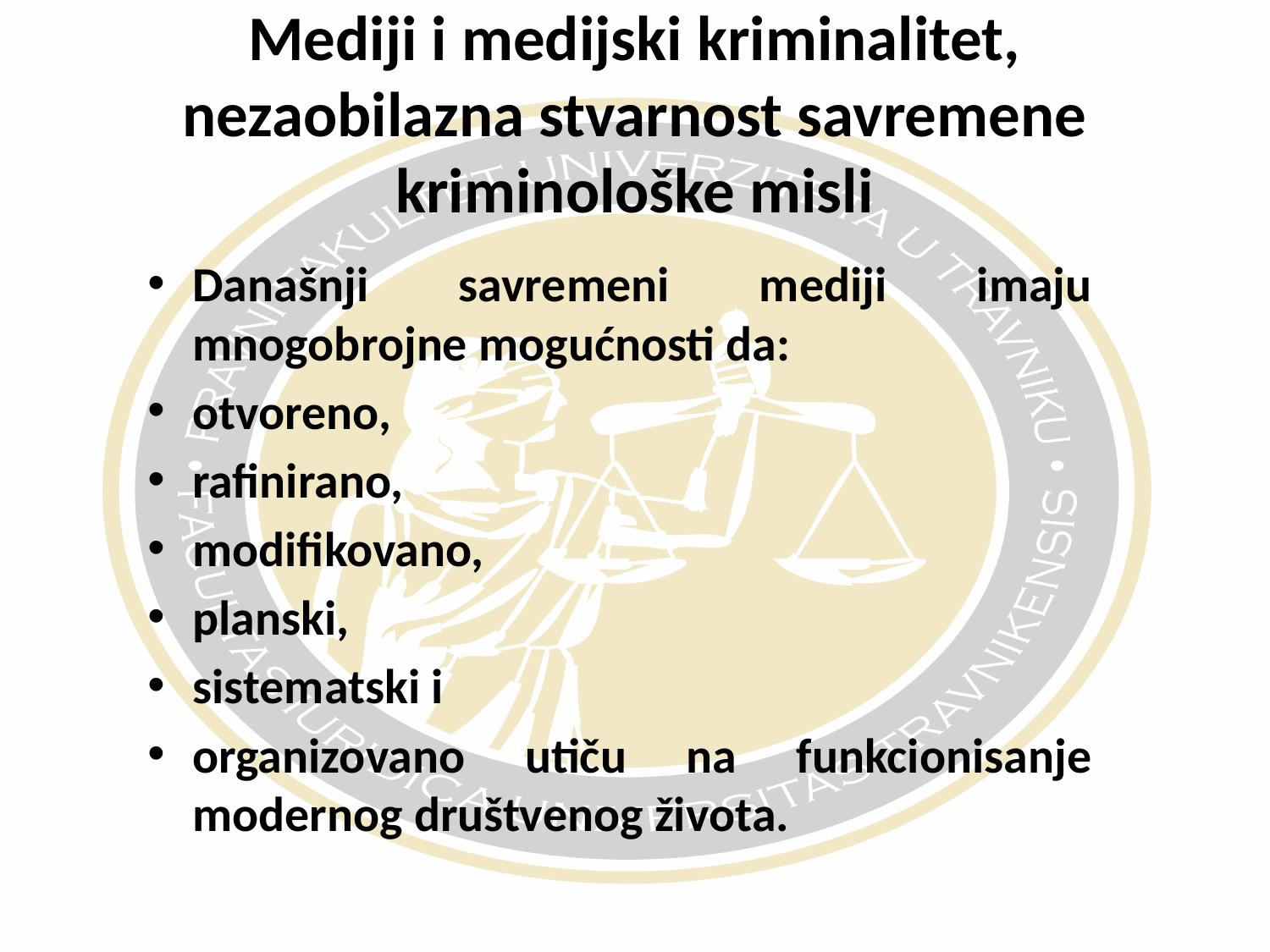

# Mediji i medijski kriminalitet, nezaobilazna stvarnost savremene kriminološke misli
Današnji savremeni mediji imaju mnogobrojne mogućnosti da:
otvoreno,
rafinirano,
modifikovano,
planski,
sistematski i
organizovano utiču na funkcionisanje modernog društvenog života.